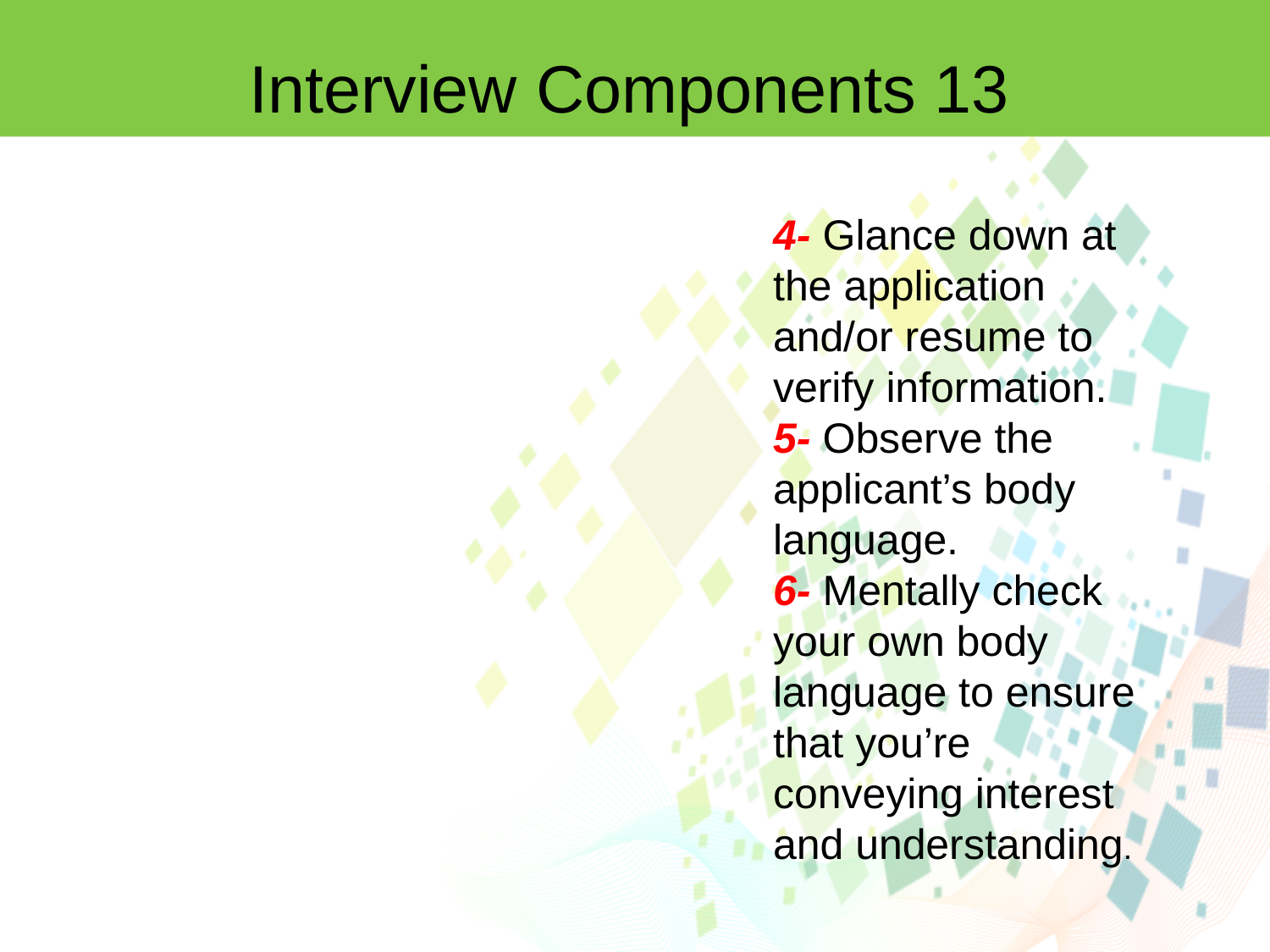

Interview Components 13
4- Glance down at the application and/or resume to verify information.
5- Observe the applicant’s body language.
6- Mentally check your own body language to ensure that you’re conveying interest
and understanding.